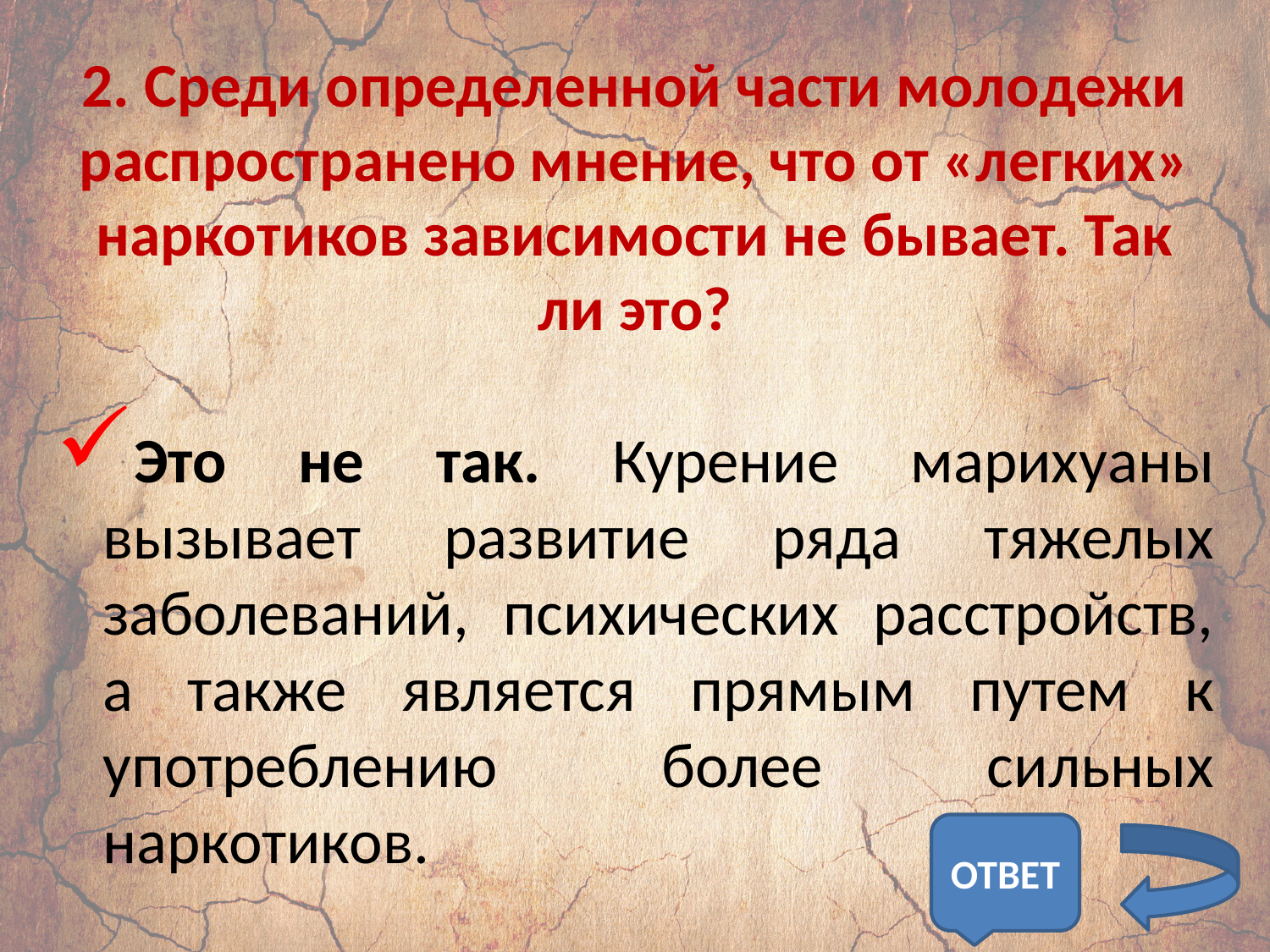

# 2. Среди определенной части молодежи распространено мнение, что от «легких» наркотиков зависимости не бывает. Так ли это?
Это не так. Курение марихуаны вызывает развитие ряда тяжелых заболеваний, психических расстройств, а также является прямым путем к употреблению более сильных наркотиков.
ОТВЕТ